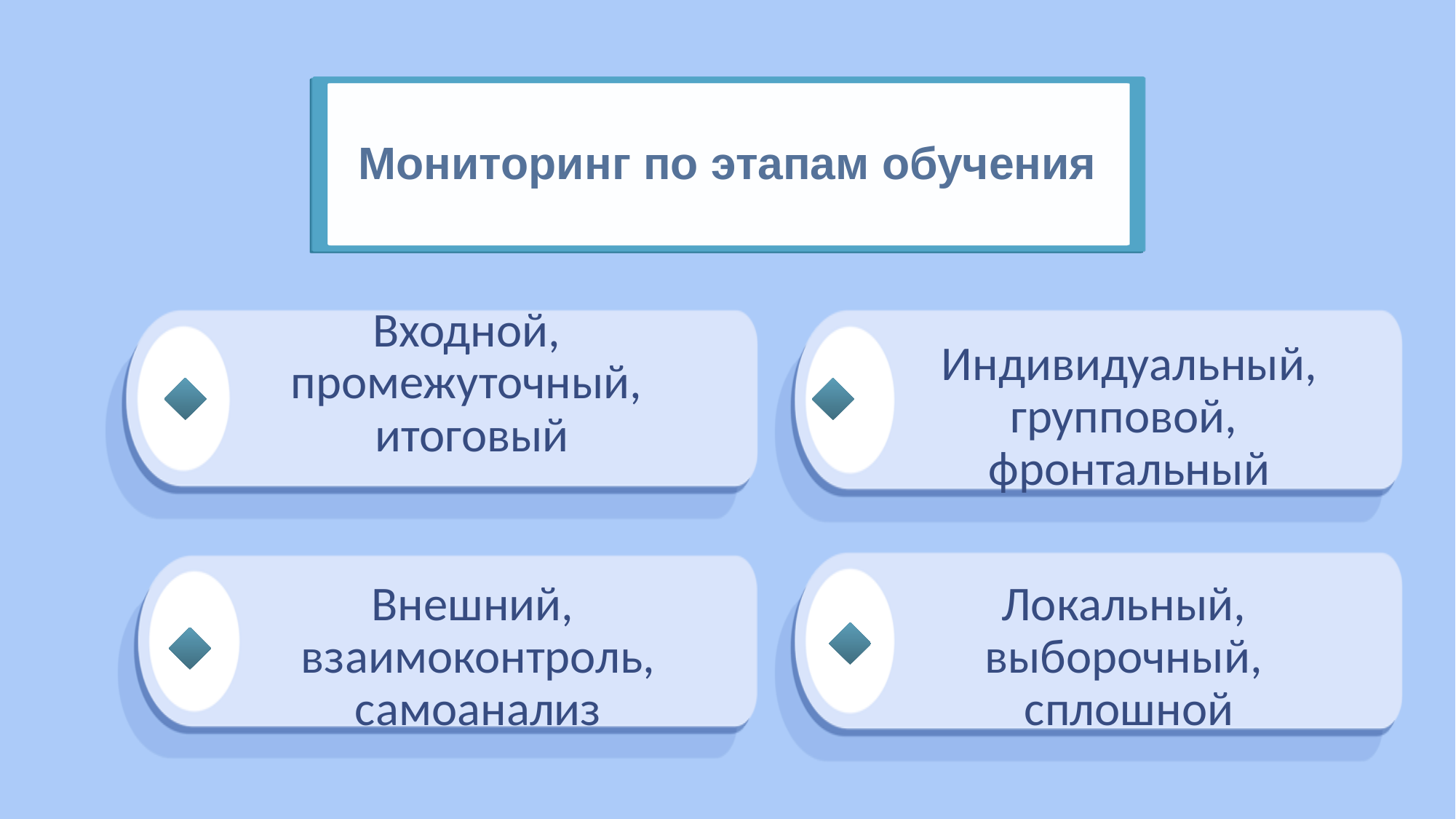

# Мониторинг по этапам обучения
Входной,
промежуточный,
итоговый

Индивидуальный, групповой,
фронтальный

Локальный,
выборочный,
сплошной
Внешний,
взаимоконтроль, самоанализ